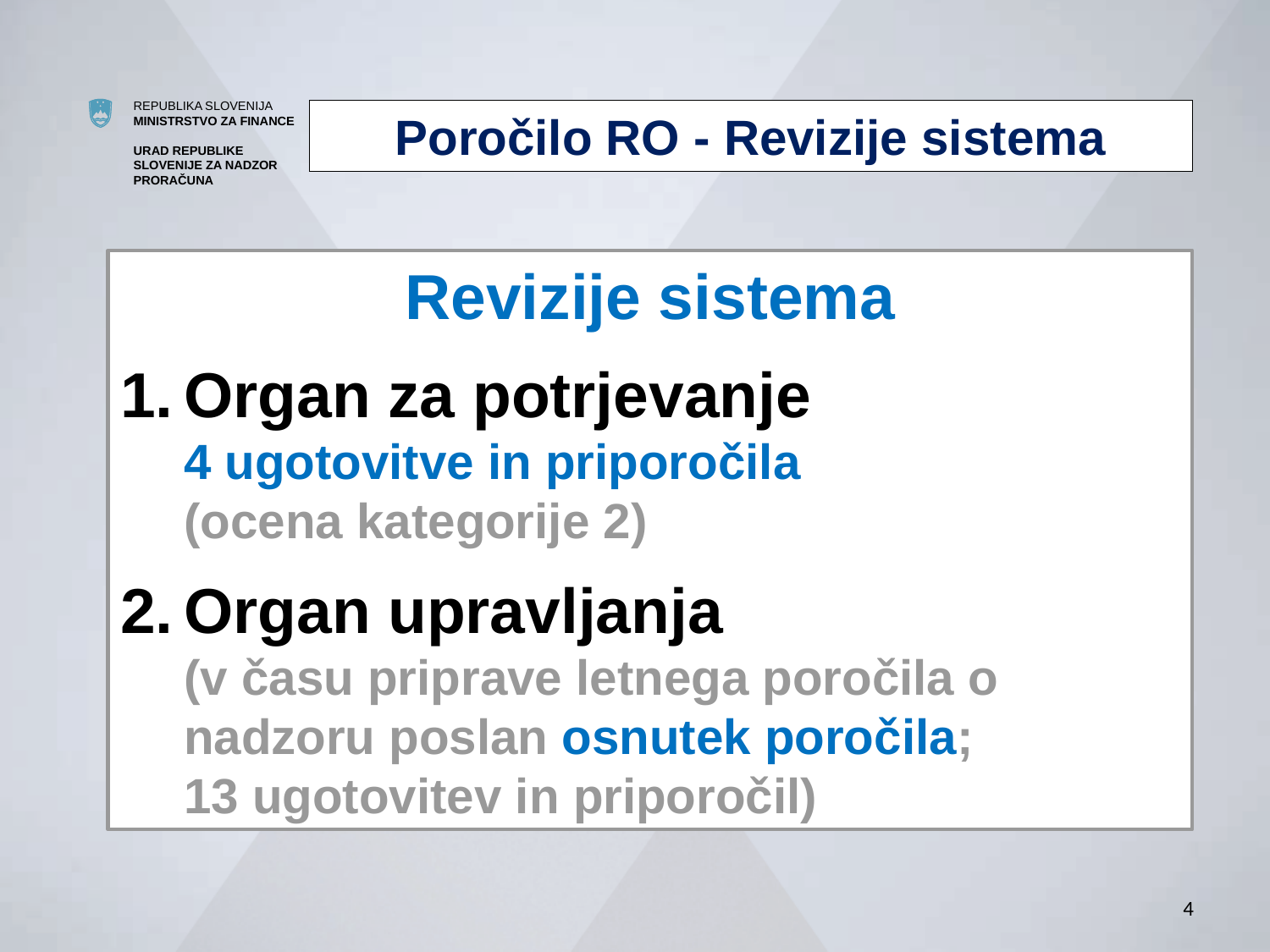

Poročilo RO - Revizije sistema
Revizije sistema
Organ za potrjevanje
4 ugotovitve in priporočila
(ocena kategorije 2)
Organ upravljanja
(v času priprave letnega poročila o nadzoru poslan osnutek poročila;
13 ugotovitev in priporočil)
4